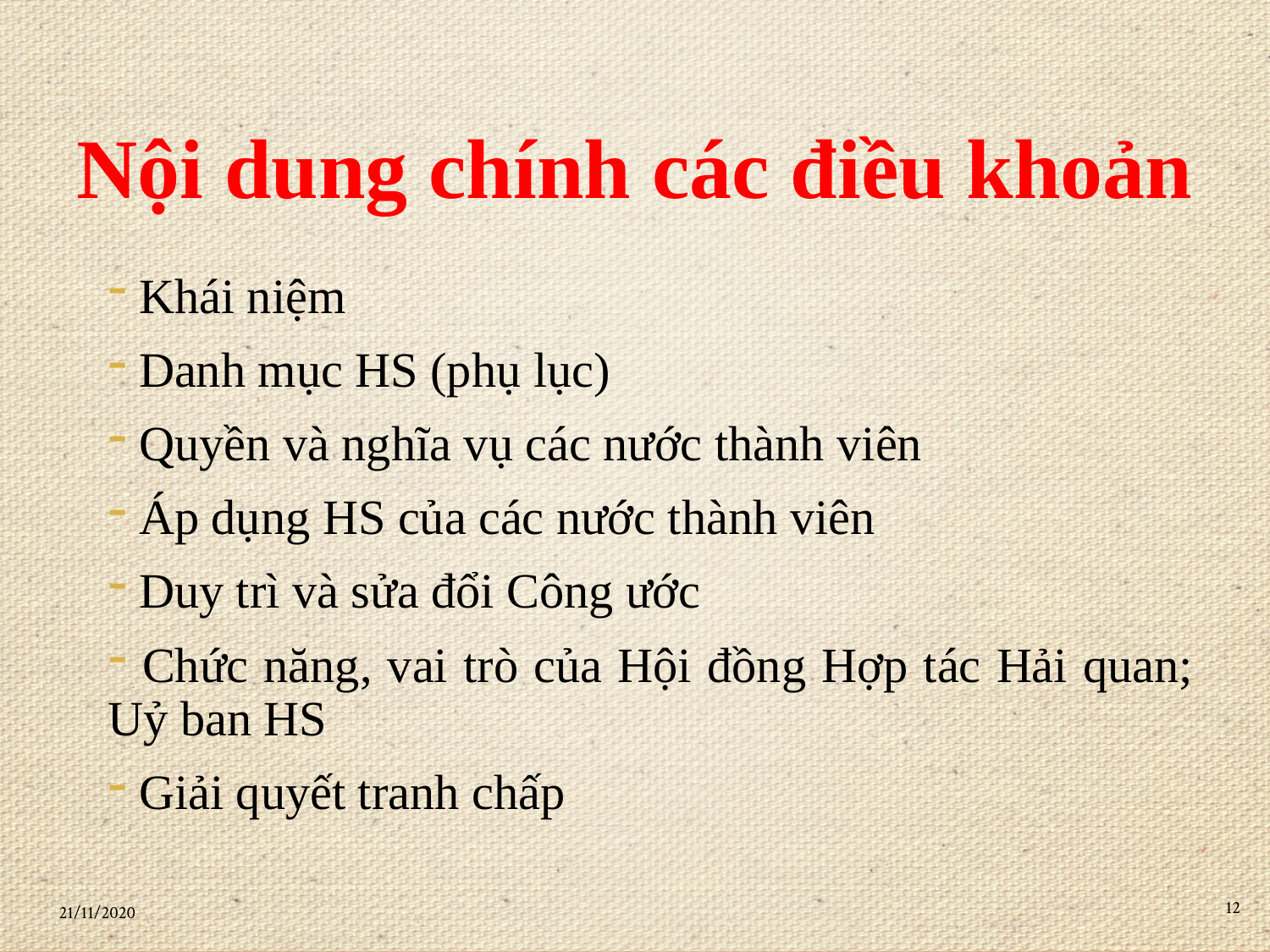

# Nội dung chính các điều khoản
 Khái niệm
 Danh mục HS (phụ lục)
 Quyền và nghĩa vụ các nước thành viên
 Áp dụng HS của các nước thành viên
 Duy trì và sửa đổi Công ước
 Chức năng, vai trò của Hội đồng Hợp tác Hải quan; Uỷ ban HS
 Giải quyết tranh chấp
12
21/11/2020